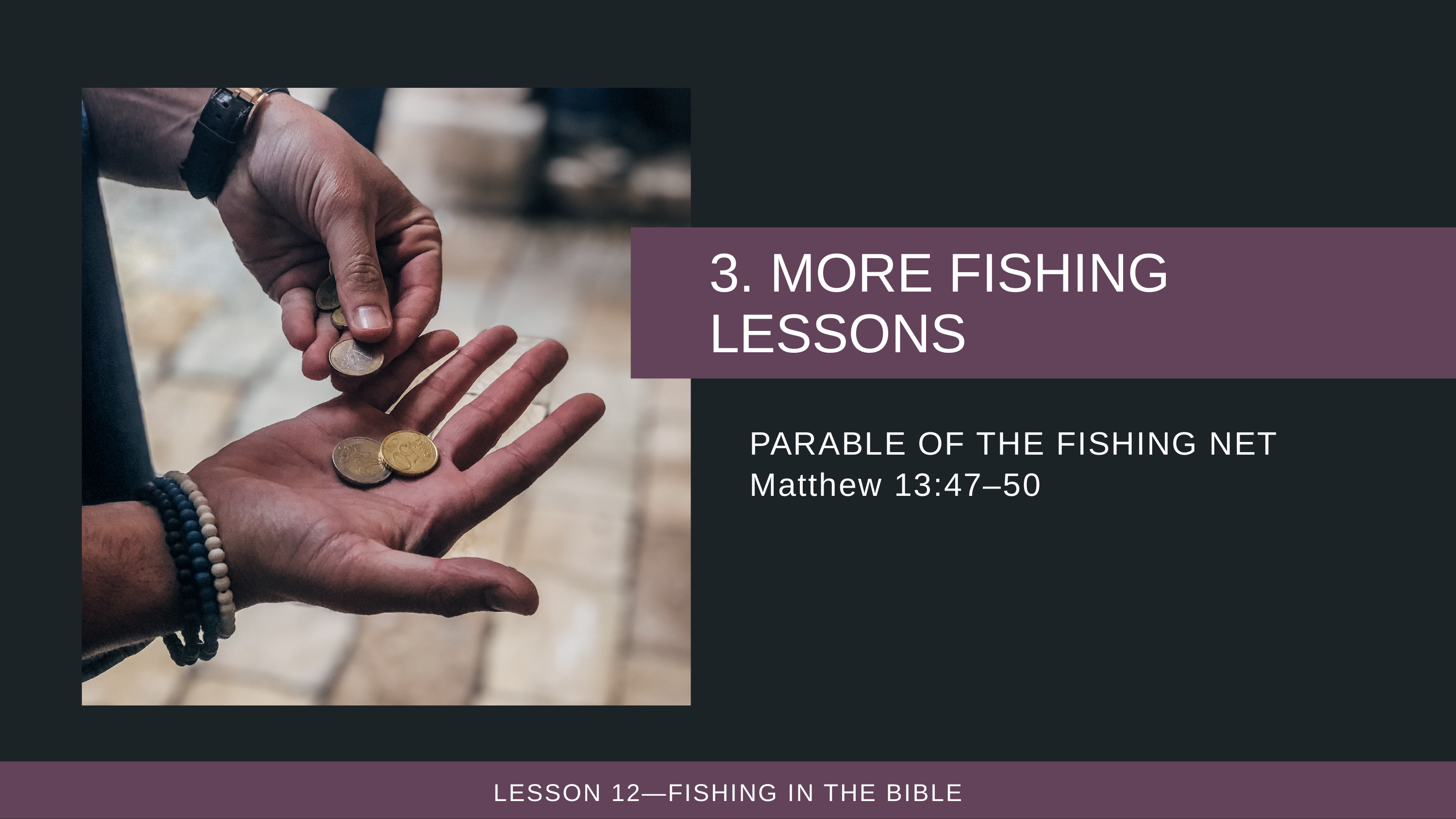

PARABLE OF THE FISHING NET
Matthew 13:47–50